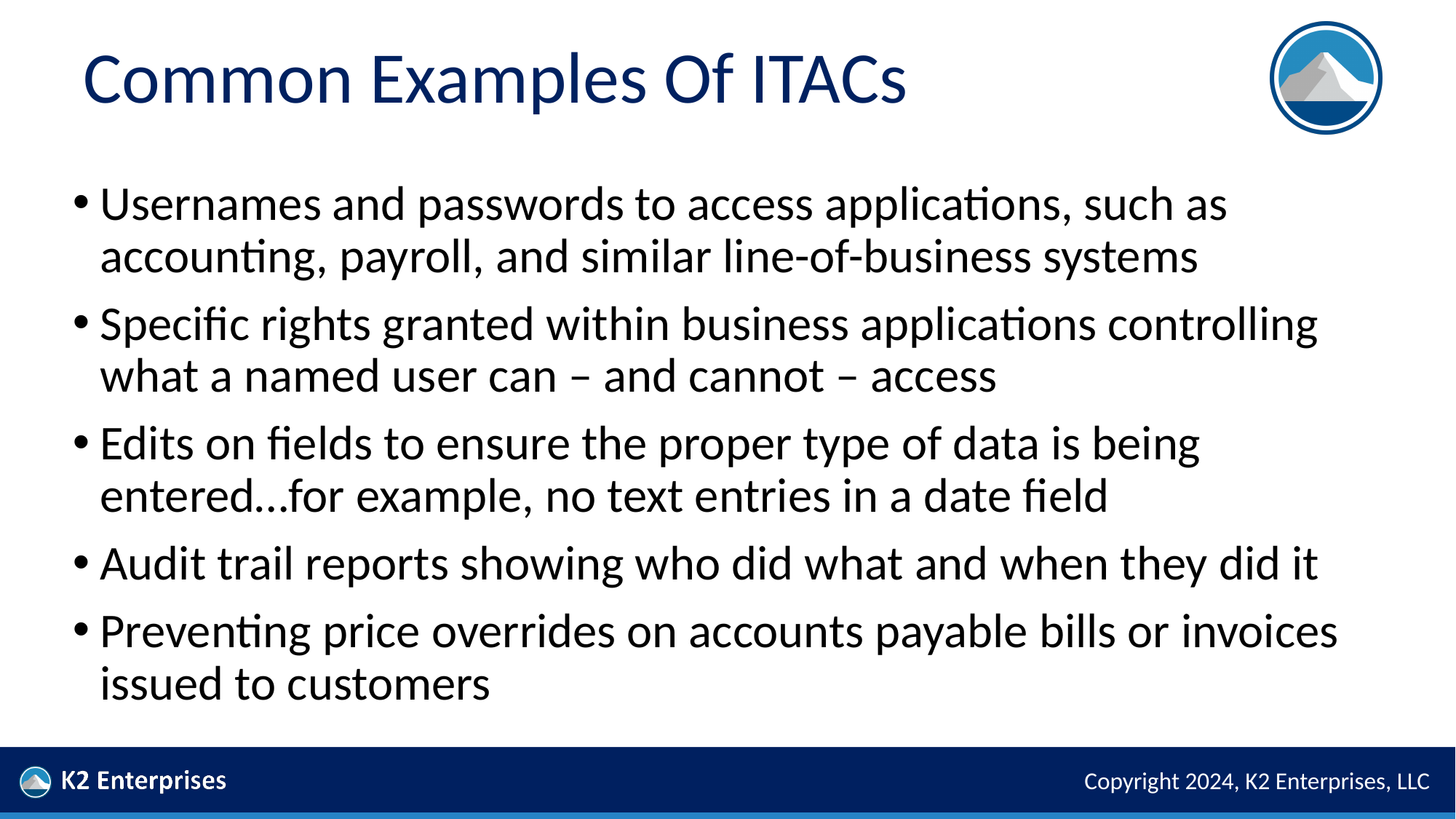

# Common Examples Of ITACs
Usernames and passwords to access applications, such as accounting, payroll, and similar line-of-business systems
Specific rights granted within business applications controlling what a named user can – and cannot – access
Edits on fields to ensure the proper type of data is being entered…for example, no text entries in a date field
Audit trail reports showing who did what and when they did it
Preventing price overrides on accounts payable bills or invoices issued to customers